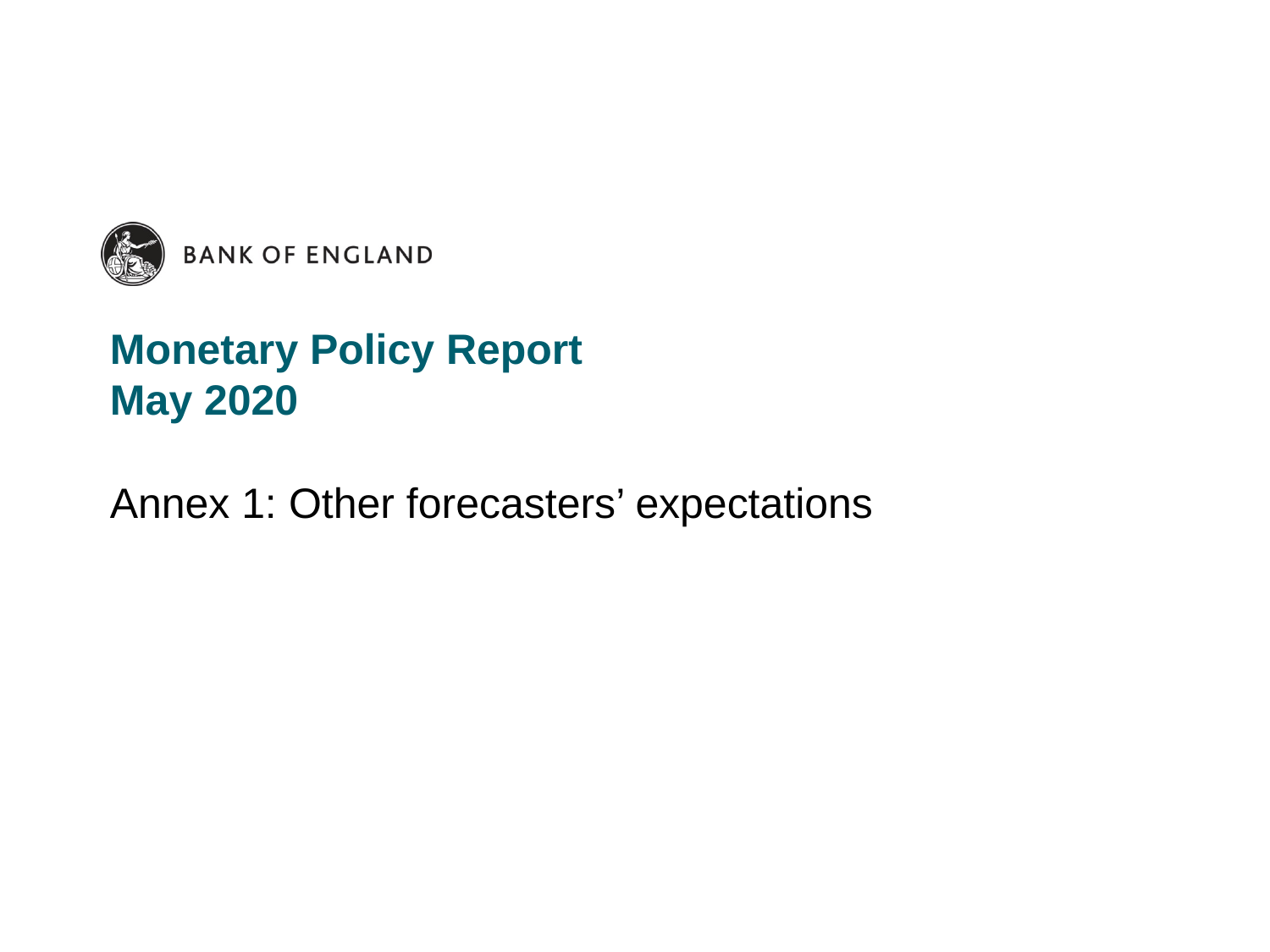

# Monetary Policy Report May 2020
Annex 1: Other forecasters’ expectations